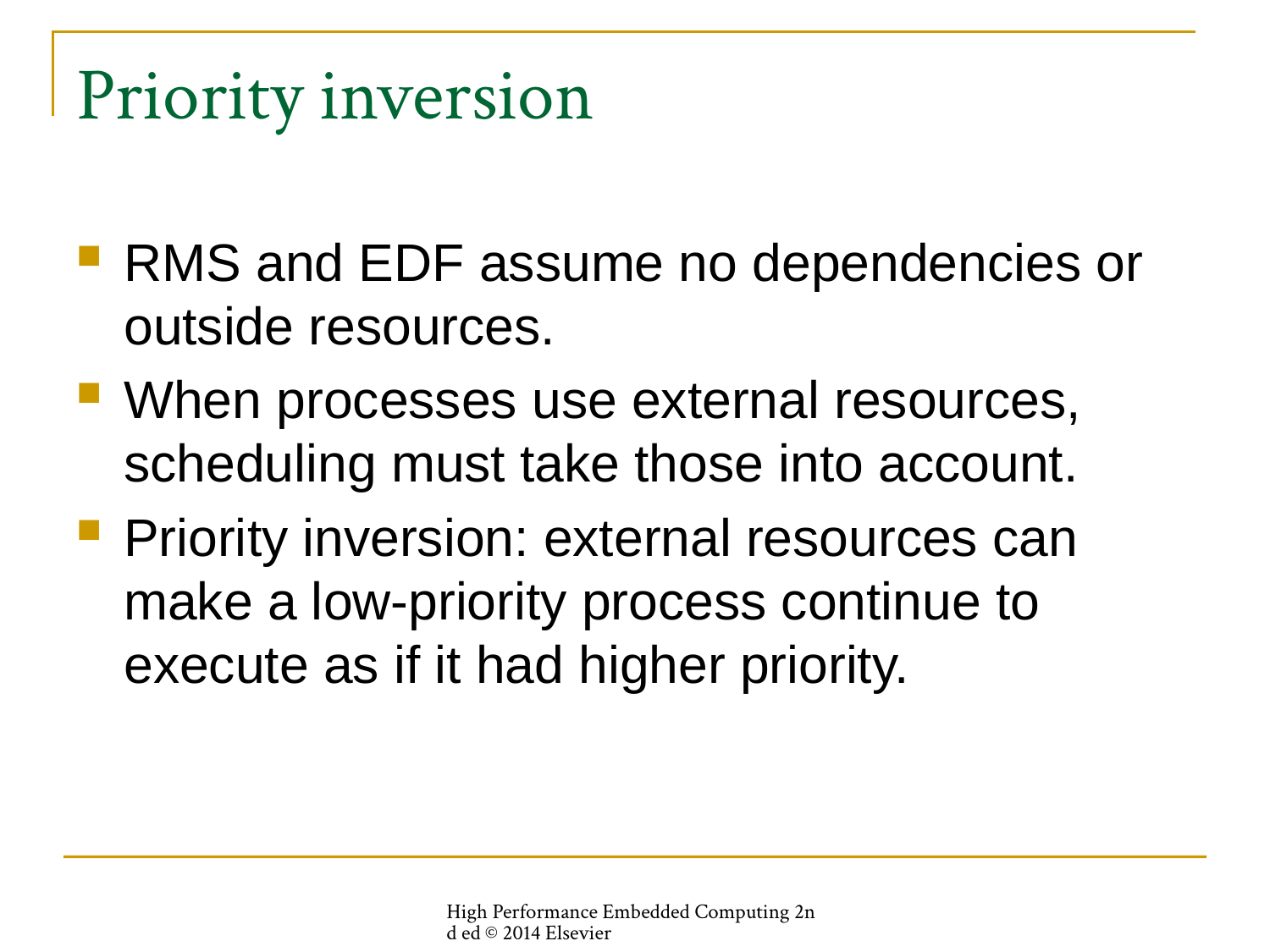

# Priority inversion
RMS and EDF assume no dependencies or outside resources.
When processes use external resources, scheduling must take those into account.
Priority inversion: external resources can make a low-priority process continue to execute as if it had higher priority.
High Performance Embedded Computing 2nd ed © 2014 Elsevier